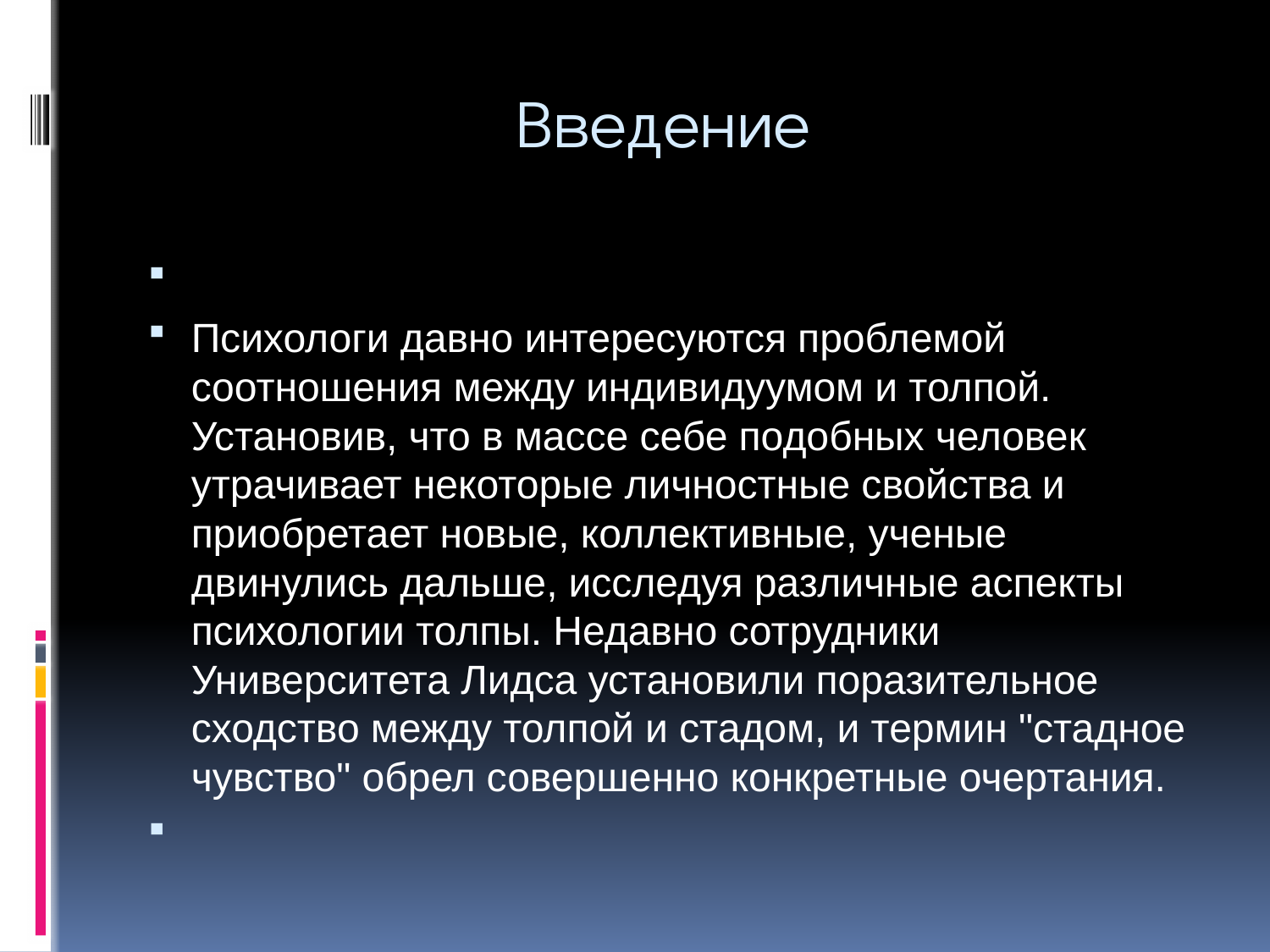

# Введение

Психологи давно интересуются проблемой соотношения между индивидуумом и толпой. Установив, что в массе себе подобных человек утрачивает некоторые личностные свойства и приобретает новые, коллективные, ученые двинулись дальше, исследуя различные аспекты психологии толпы. Недавно сотрудники Университета Лидса установили поразительное сходство между толпой и стадом, и термин "стадное чувство" обрел совершенно конкретные очертания.